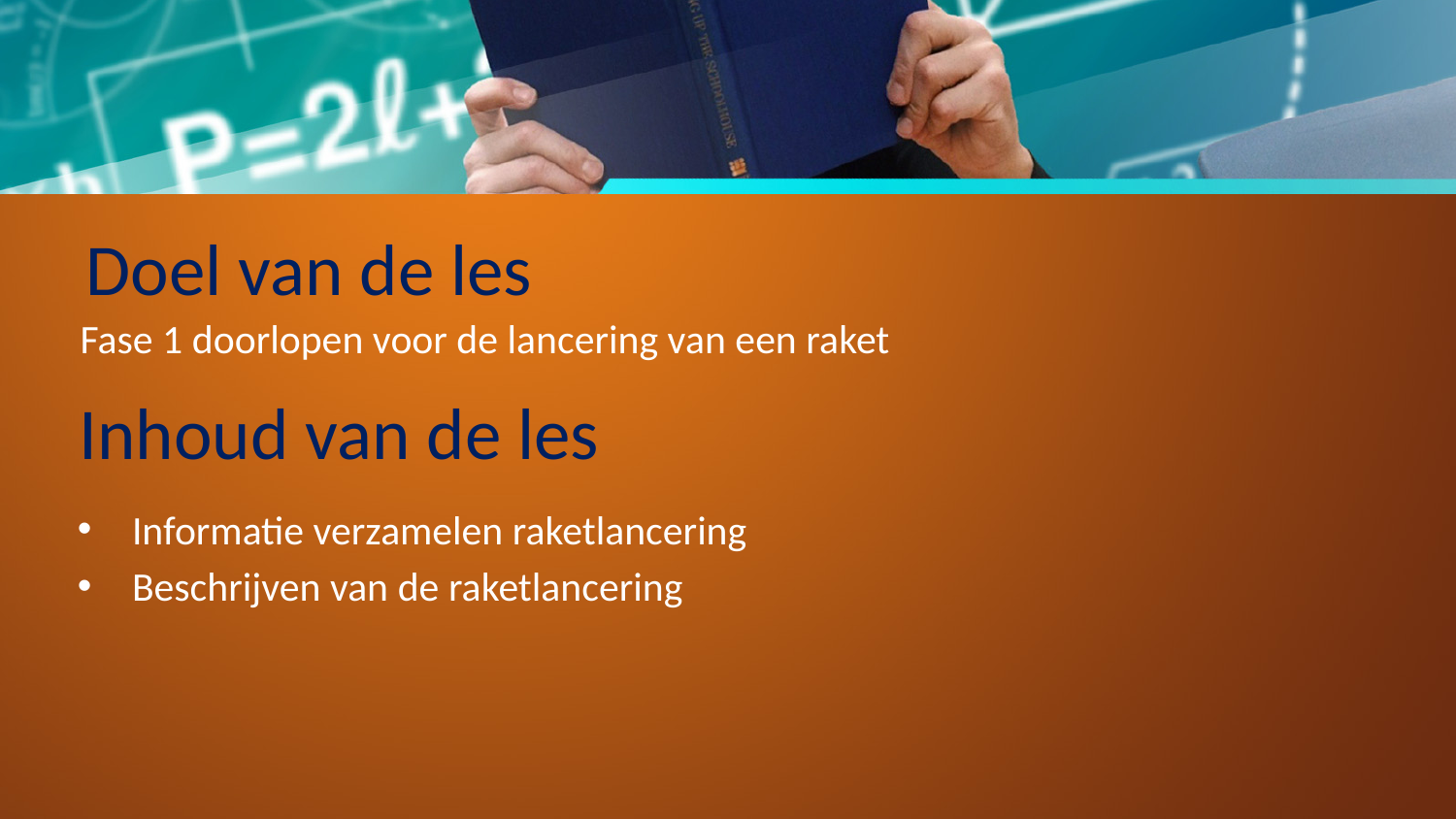

# Doel van de les
Fase 1 doorlopen voor de lancering van een raket

Inhoud van de les
Informatie verzamelen raketlancering
Beschrijven van de raketlancering